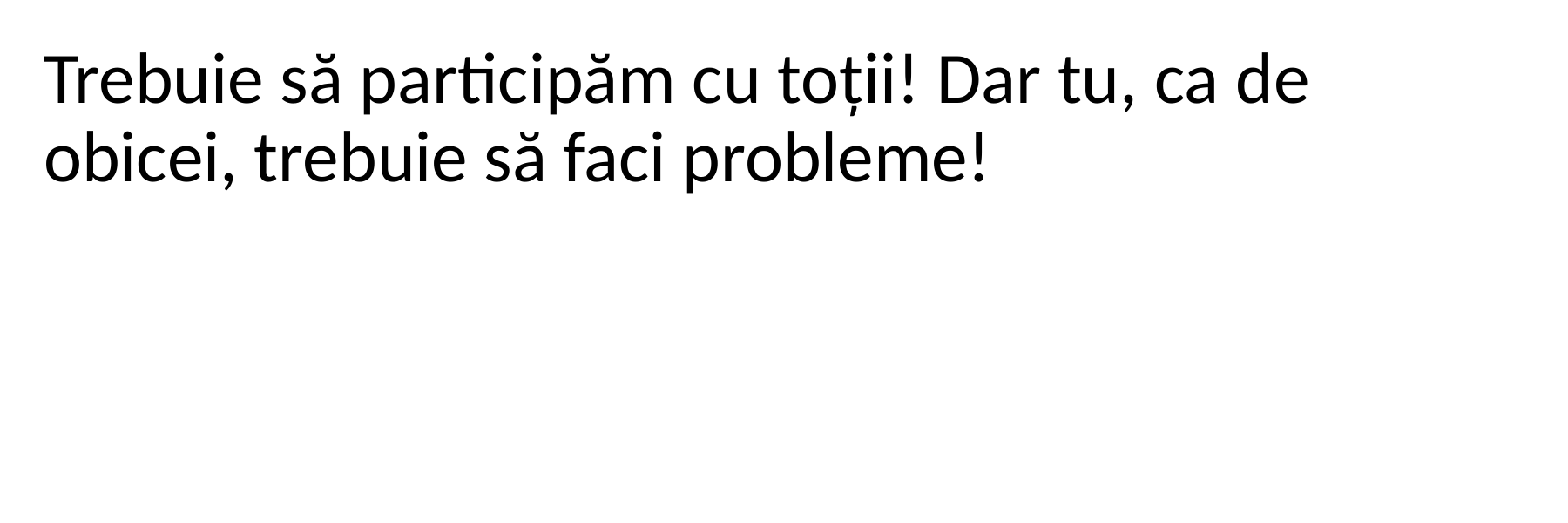

Trebuie să participăm cu toții! Dar tu, ca de obicei, trebuie să faci probleme!